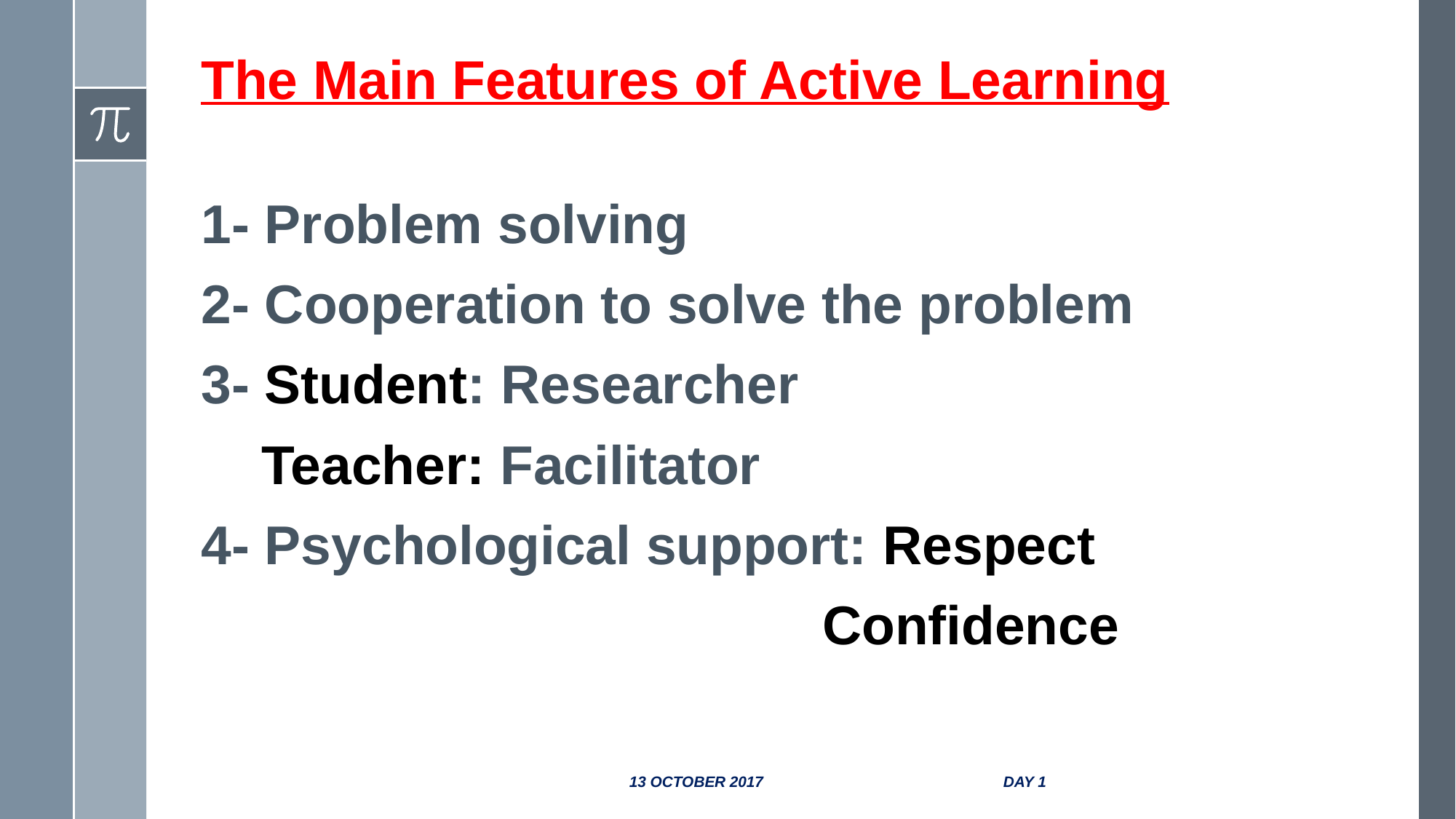

# The Main Features of Active Learning
1- Problem solving
2- Cooperation to solve the problem
3- Student: Researcher
    Teacher: Facilitator
4- Psychological support: Respect
                         		     Confidence
13 October 2017
Day 1